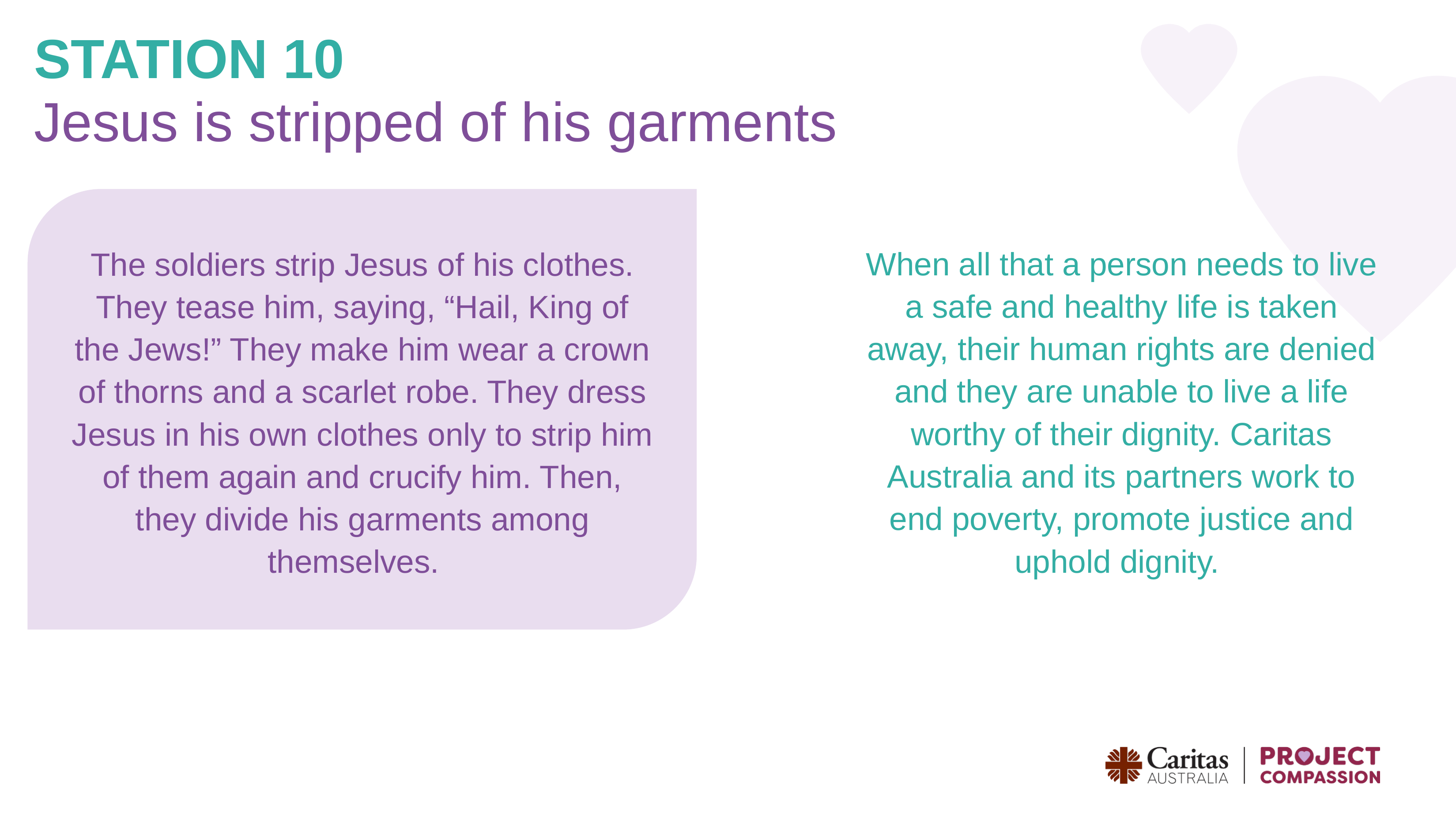

STATION 10
Jesus is stripped of his garments

The soldiers strip Jesus of his clothes. They tease him, saying, “Hail, King of the Jews!” They make him wear a crown of thorns and a scarlet robe. They dress Jesus in his own clothes only to strip him of them again and crucify him. Then, they divide his garments among themselves.
When all that a person needs to live a safe and healthy life is taken away, their human rights are denied and they are unable to live a life worthy of their dignity. Caritas Australia and its partners work to end poverty, promote justice and uphold dignity.